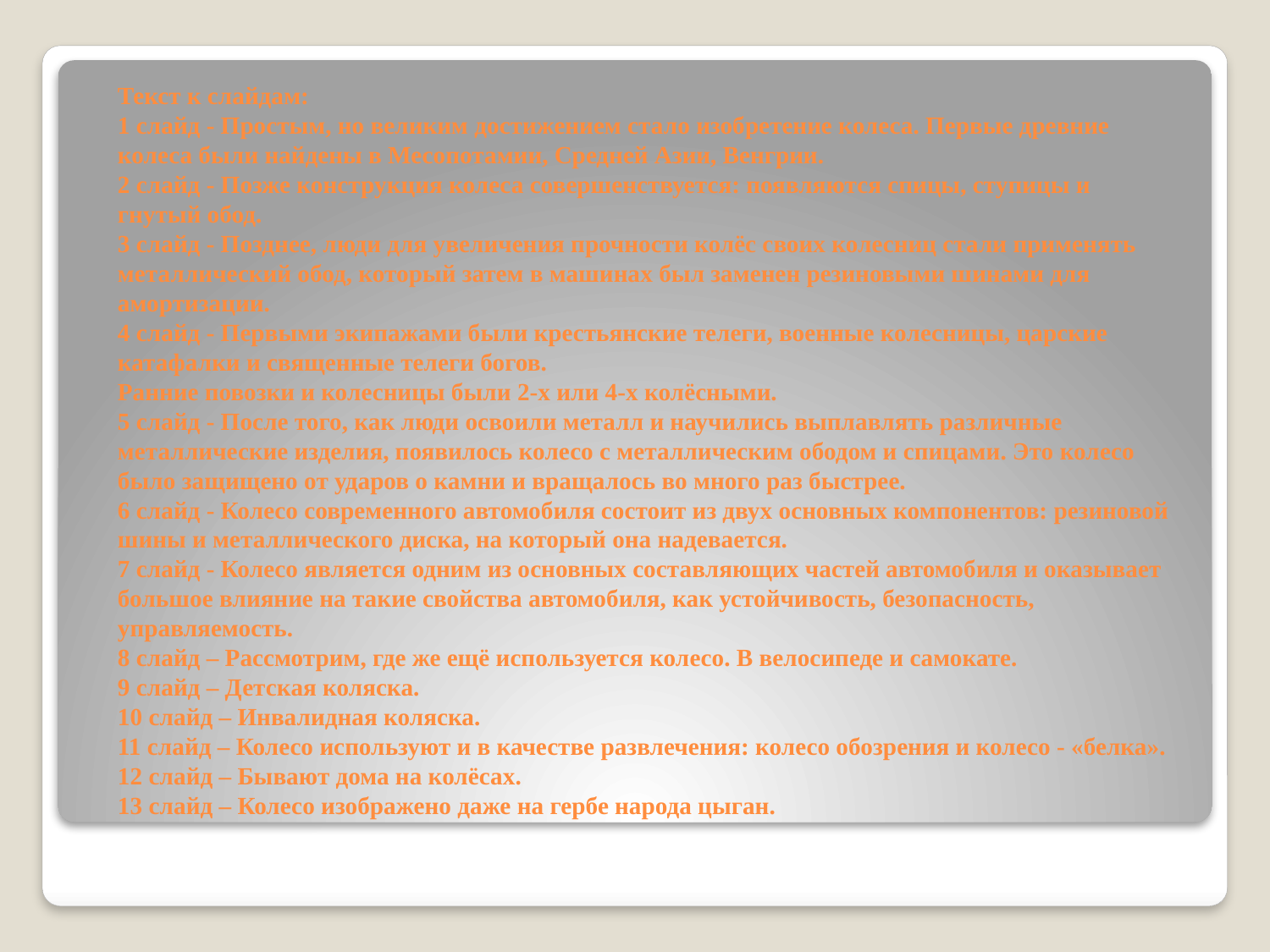

# Текст к слайдам: 1 слайд - Простым, но великим достижением стало изобретение колеса. Первые древние колеса были найдены в Месопотамии, Средней Азии, Венгрии. 2 слайд - Позже конструкция колеса совершенствуется: появляются спицы, ступицы и гнутый обод. 3 слайд - Позднее, люди для увеличения прочности колёс своих колесниц стали применять металлический обод, который затем в машинах был заменен резиновыми шинами для амортизации. 4 слайд - Первыми экипажами были крестьянские телеги, военные колесницы, царские катафалки и священные телеги богов. Ранние повозки и колесницы были 2-х или 4-х колёсными. 5 слайд - После того, как люди освоили металл и научились выплавлять различные металлические изделия, появилось колесо с металлическим ободом и спицами. Это колесо было защищено от ударов о камни и вращалось во много раз быстрее. 6 слайд - Колесо современного автомобиля состоит из двух основных компонентов: резиновой шины и металлического диска, на который она надевается. 7 слайд - Колесо является одним из основных составляющих частей автомобиля и оказывает большое влияние на такие свойства автомобиля, как устойчивость, безопасность, управляемость. 8 слайд – Рассмотрим, где же ещё используется колесо. В велосипеде и самокате. 9 слайд – Детская коляска. 10 слайд – Инвалидная коляска. 11 слайд – Колесо используют и в качестве развлечения: колесо обозрения и колесо - «белка». 12 слайд – Бывают дома на колёсах. 13 слайд – Колесо изображено даже на гербе народа цыган.